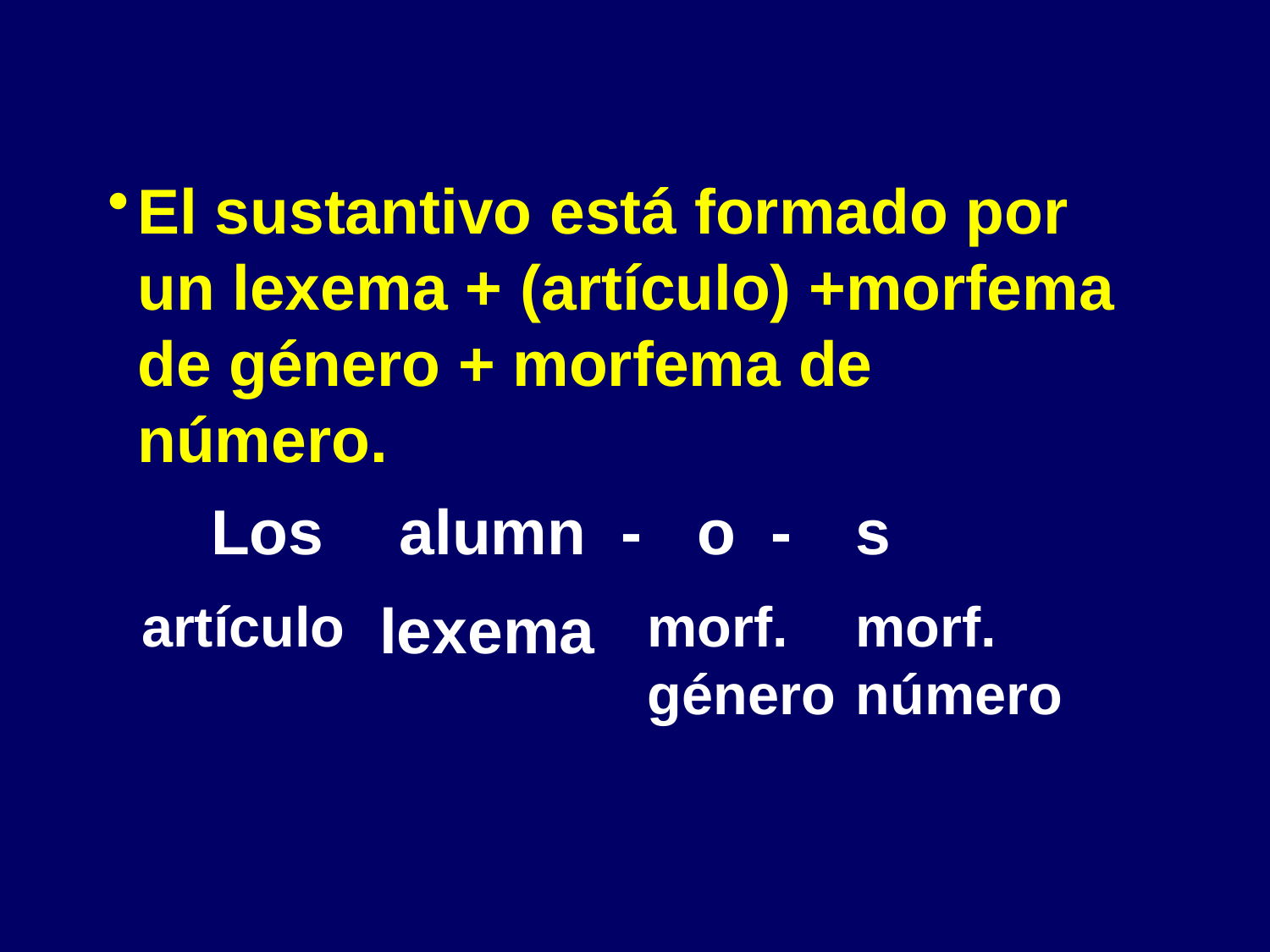

El sustantivo está formado por un lexema + (artículo) +morfema de género + morfema de número.
Los
alumn  -
o  -
s
artículo
lexema
morf. género
morf. número